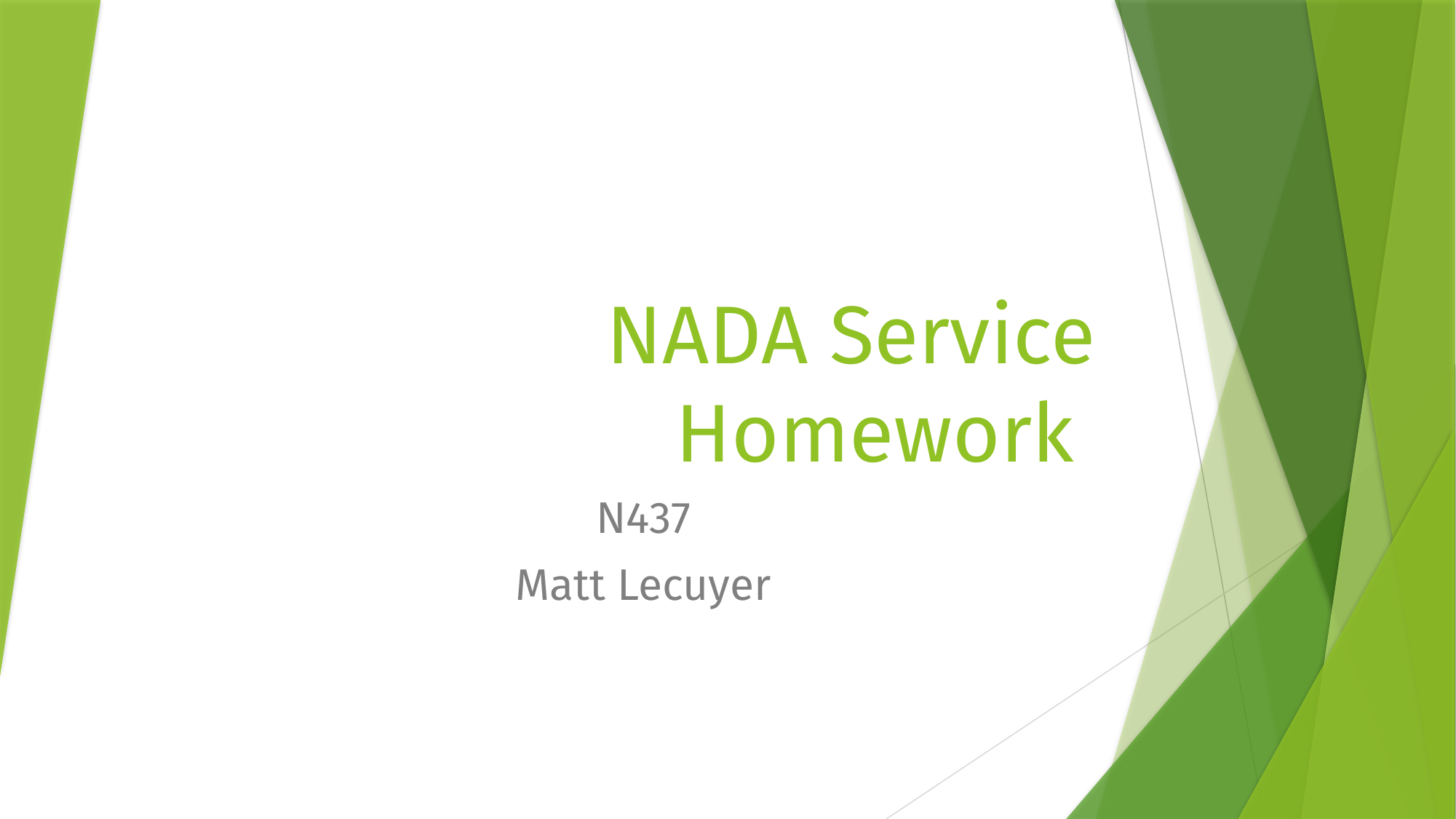

# NADA Service Homework
N437
Matt Lecuyer